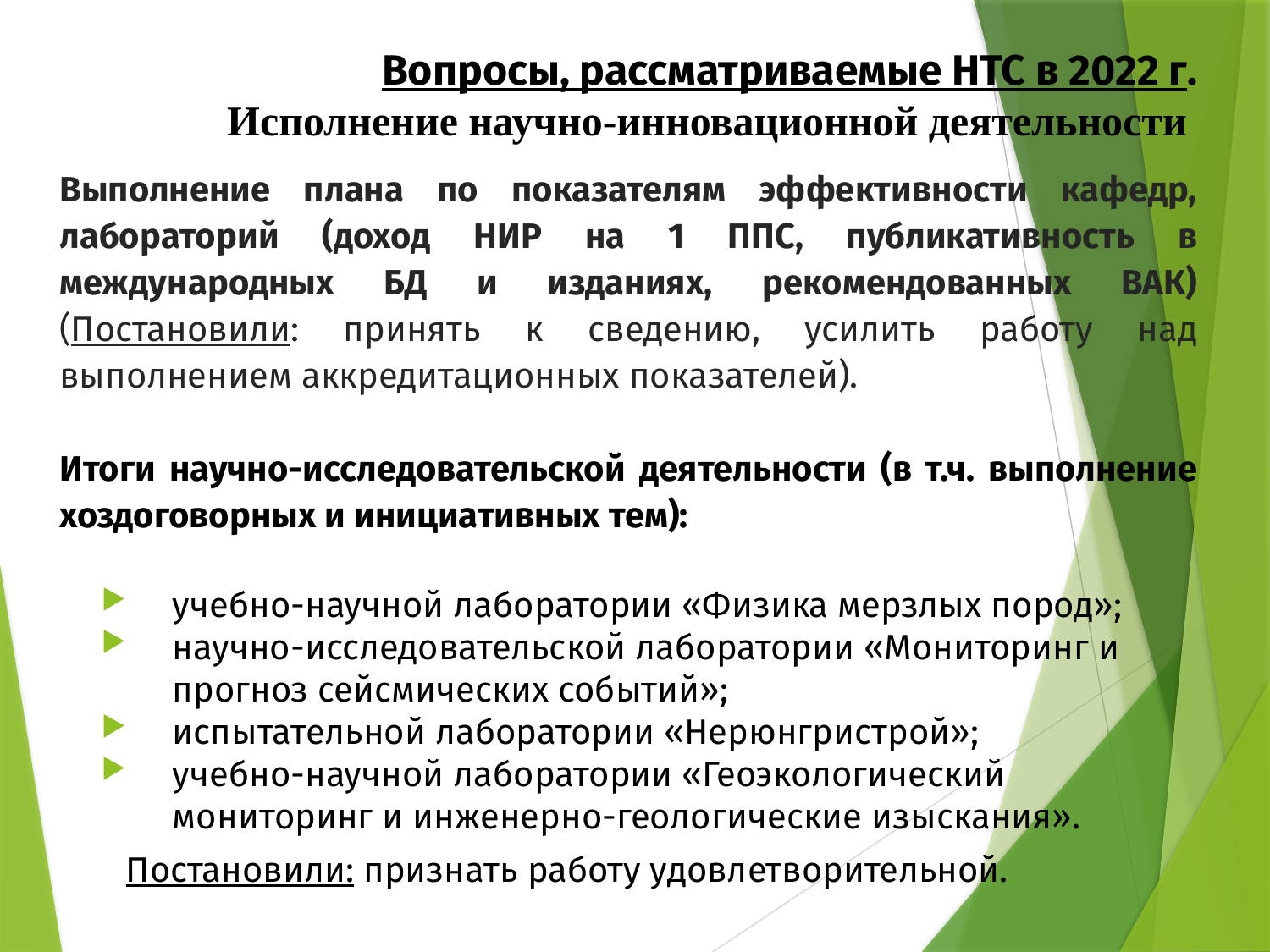

Вопросы, рассматриваемые НТС в 2022 г.
Исполнение научно-инновационной деятельности
Выполнение плана по показателям эффективности кафедр, лабораторий (доход НИР на 1 ППС, публикативность в международных БД и изданиях, рекомендованных ВАК) (Постановили: принять к сведению, усилить работу над выполнением аккредитационных показателей).

Итоги научно-исследовательской деятельности (в т.ч. выполнение хоздоговорных и инициативных тем):

учебно-научной лаборатории «Физика мерзлых пород»;
научно-исследовательской лаборатории «Мониторинг и прогноз сейсмических событий»;
испытательной лаборатории «Нерюнгристрой»;
учебно-научной лаборатории «Геоэкологический мониторинг и инженерно-геологические изыскания».
Постановили: признать работу удовлетворительной.